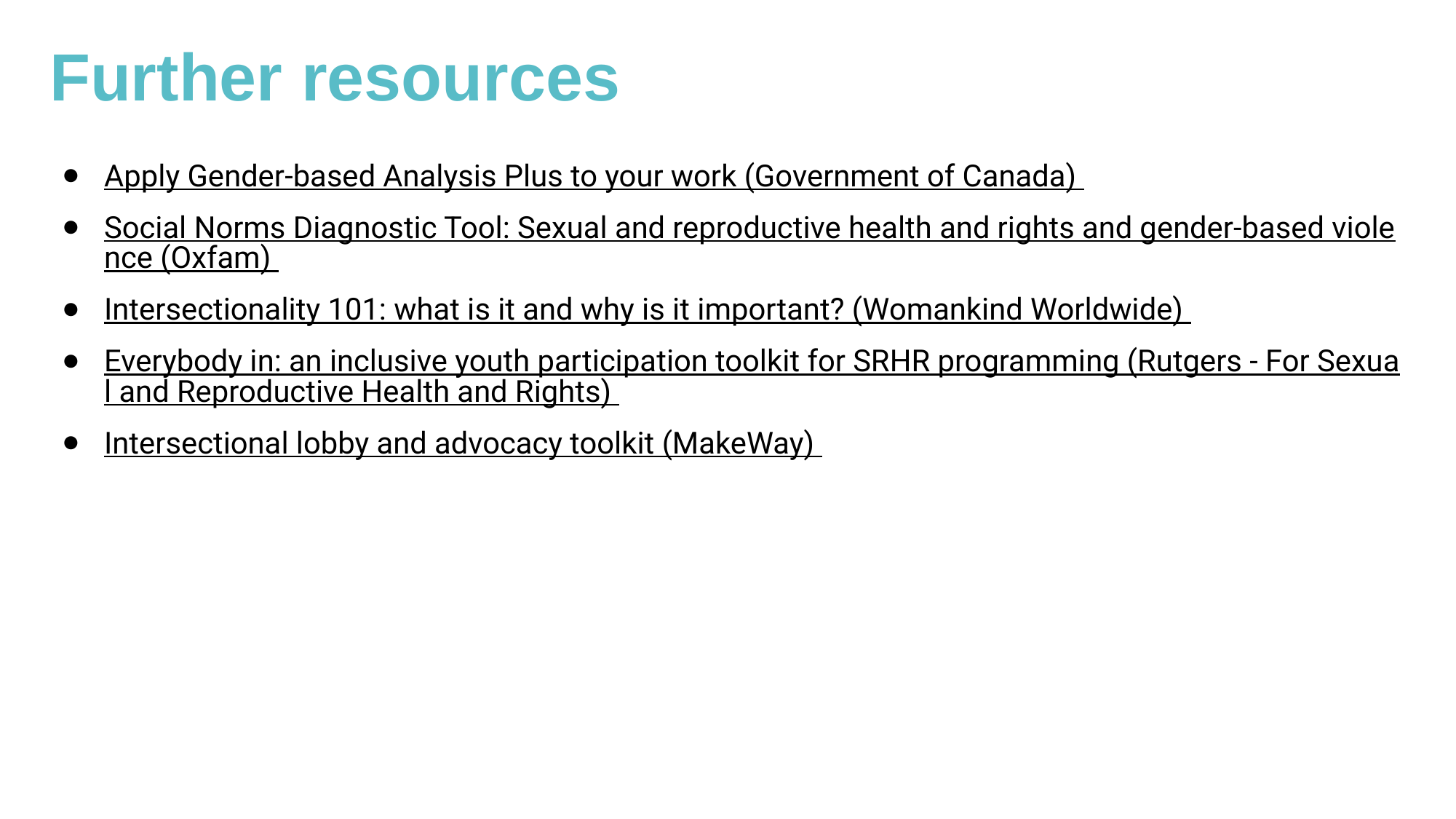

# Further resources
Apply Gender-based Analysis Plus to your work (Government of Canada)
Social Norms Diagnostic Tool: Sexual and reproductive health and rights and gender-based violence (Oxfam)
Intersectionality 101: what is it and why is it important? (Womankind Worldwide)
Everybody in: an inclusive youth participation toolkit for SRHR programming (Rutgers - For Sexual and Reproductive Health and Rights)
Intersectional lobby and advocacy toolkit (MakeWay)